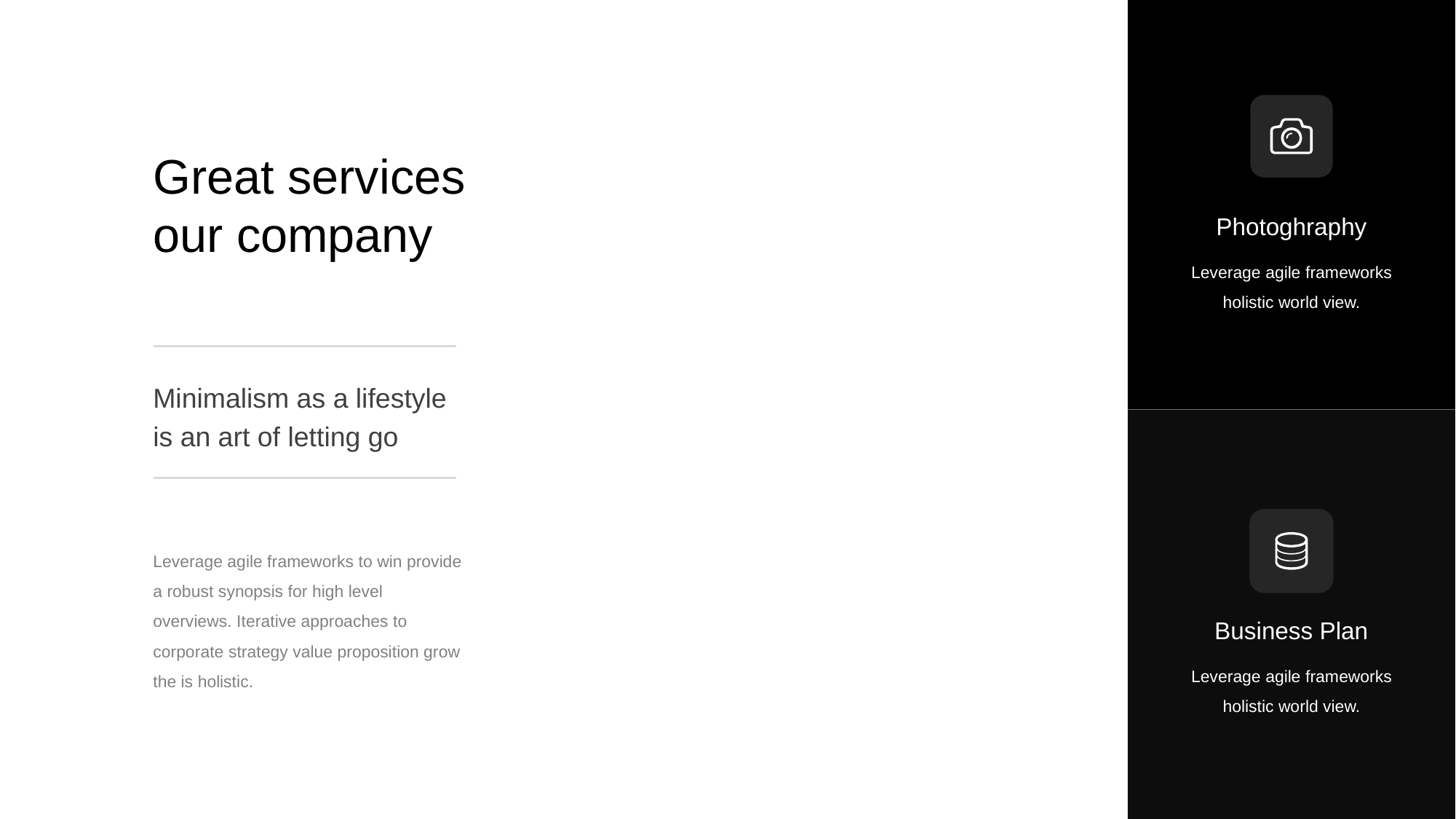

Photoghraphy
Leverage agile frameworks holistic world view.
Great services our company
Minimalism as a lifestyle is an art of letting go

Business Plan
Leverage agile frameworks holistic world view.
Leverage agile frameworks to win provide a robust synopsis for high level overviews. Iterative approaches to corporate strategy value proposition grow the is holistic.